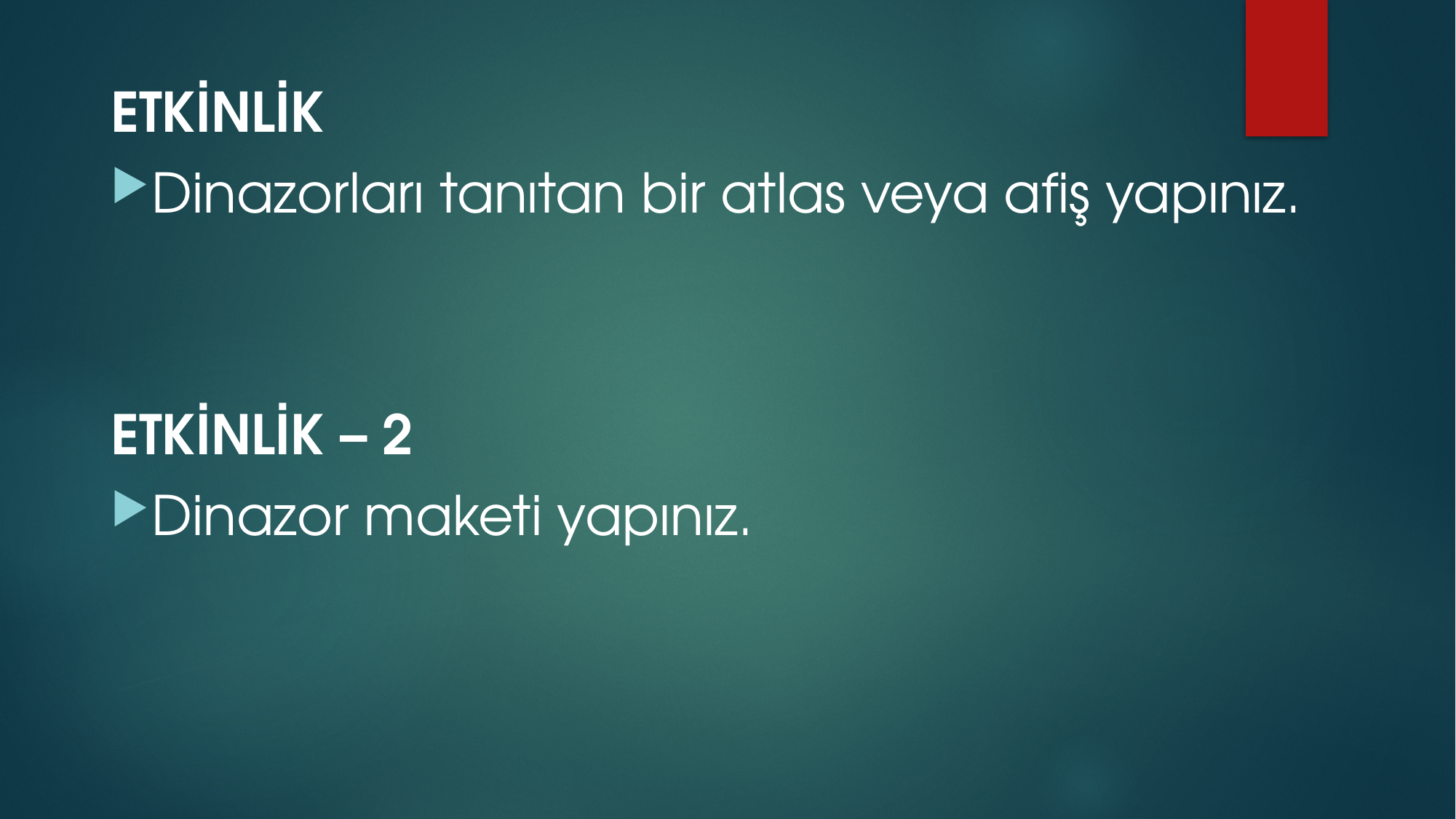

ETKİNLİK
Dinazorları tanıtan bir atlas veya afiş yapınız.

ETKİNLİK – 2
Dinazor maketi yapınız.